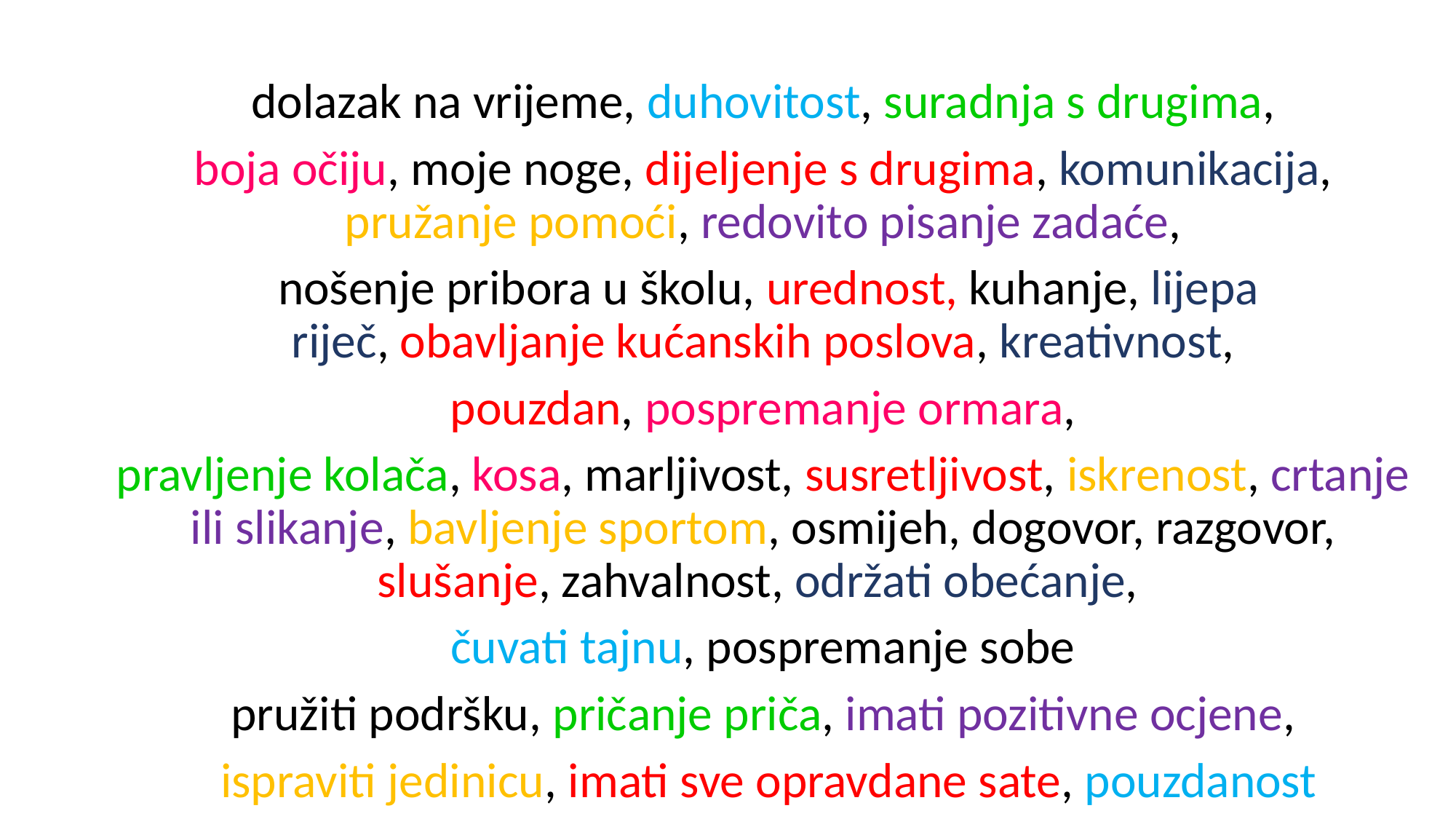

#
 dolazak na vrijeme, duhovitost, suradnja s drugima,
boja očiju, moje noge, dijeljenje s drugima, komunikacija, pružanje pomoći, redovito pisanje zadaće,
 nošenje pribora u školu, urednost, kuhanje, lijepa riječ, obavljanje kućanskih poslova, kreativnost,
 pouzdan, pospremanje ormara,
pravljenje kolača, kosa, marljivost, susretljivost, iskrenost, crtanje ili slikanje, bavljenje sportom, osmijeh, dogovor, razgovor, slušanje, zahvalnost, održati obećanje,
čuvati tajnu, pospremanje sobe
pružiti podršku, pričanje priča, imati pozitivne ocjene,
 ispraviti jedinicu, imati sve opravdane sate, pouzdanost